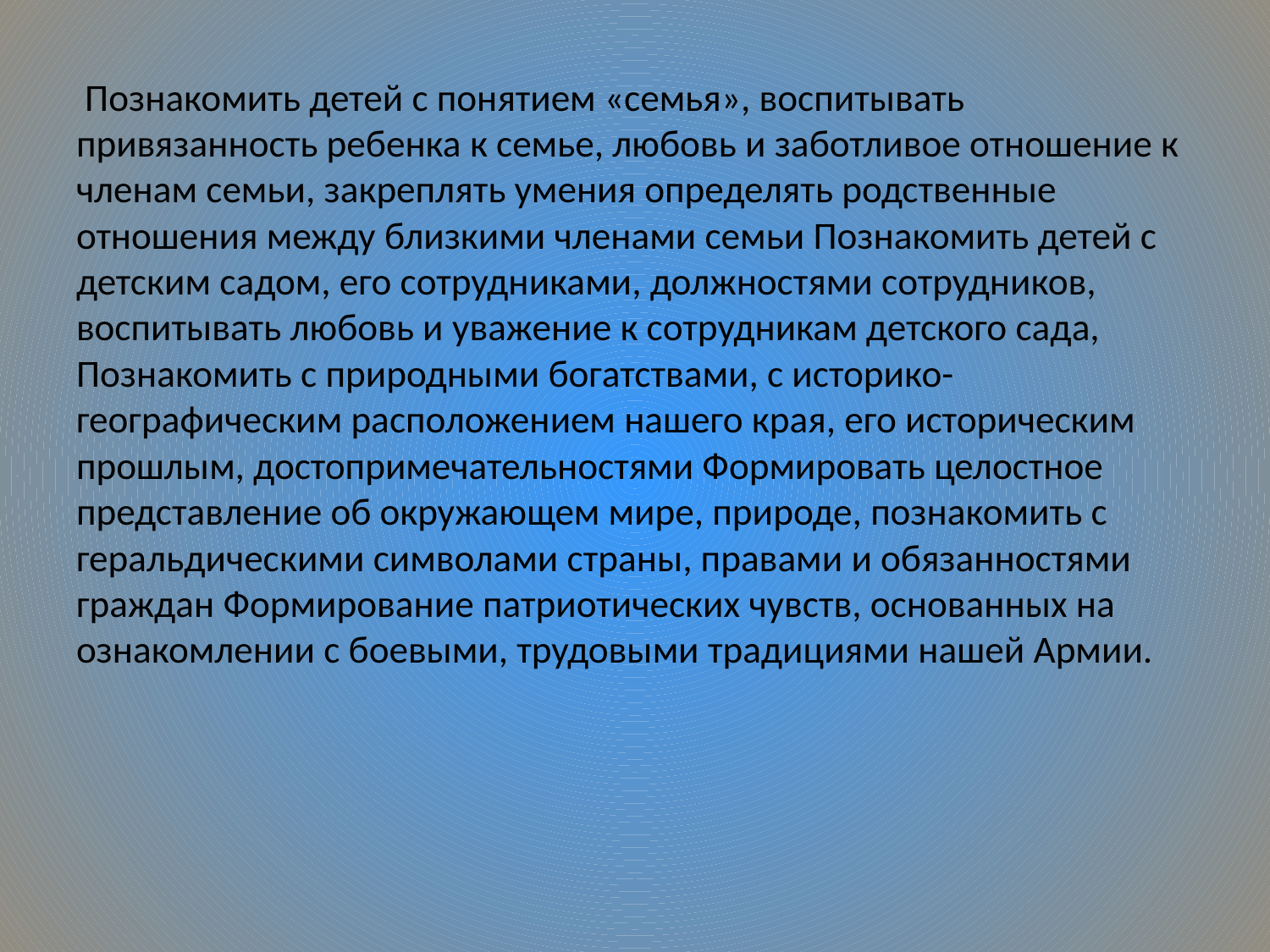

Познакомить детей с понятием «семья», воспитывать привязанность ребенка к семье, любовь и заботливое отношение к членам семьи, закреплять умения определять родственные отношения между близкими членами семьи Познакомить детей с детским садом, его сотрудниками, должностями сотрудников, воспитывать любовь и уважение к сотрудникам детского сада, Познакомить с природными богатствами, с историко-географическим расположением нашего края, его историческим прошлым, достопримечательностями Формировать целостное представление об окружающем мире, природе, познакомить с геральдическими символами страны, правами и обязанностями граждан Формирование патриотических чувств, основанных на ознакомлении с боевыми, трудовыми традициями нашей Армии.